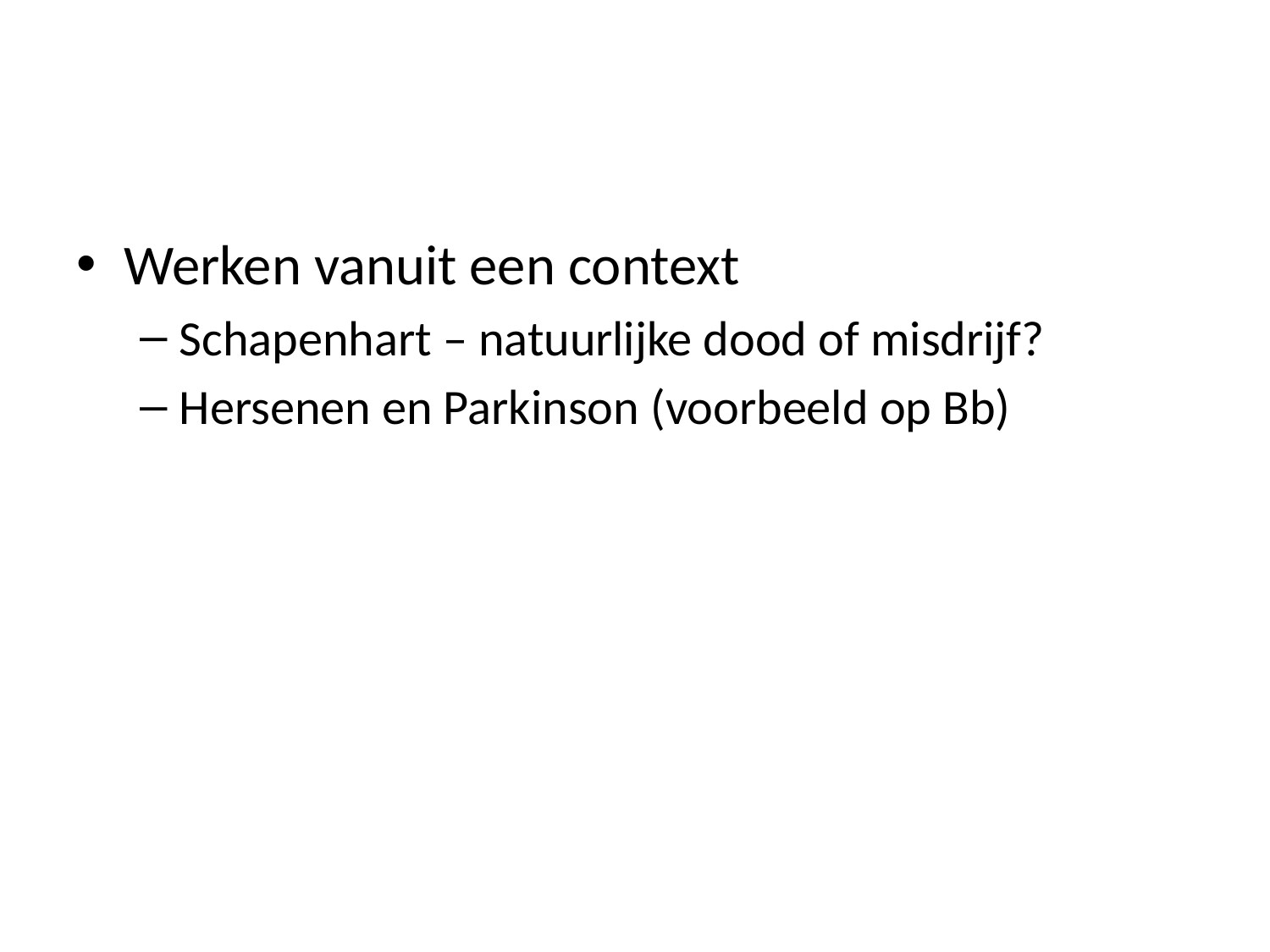

#
Werken vanuit een context
Schapenhart – natuurlijke dood of misdrijf?
Hersenen en Parkinson (voorbeeld op Bb)